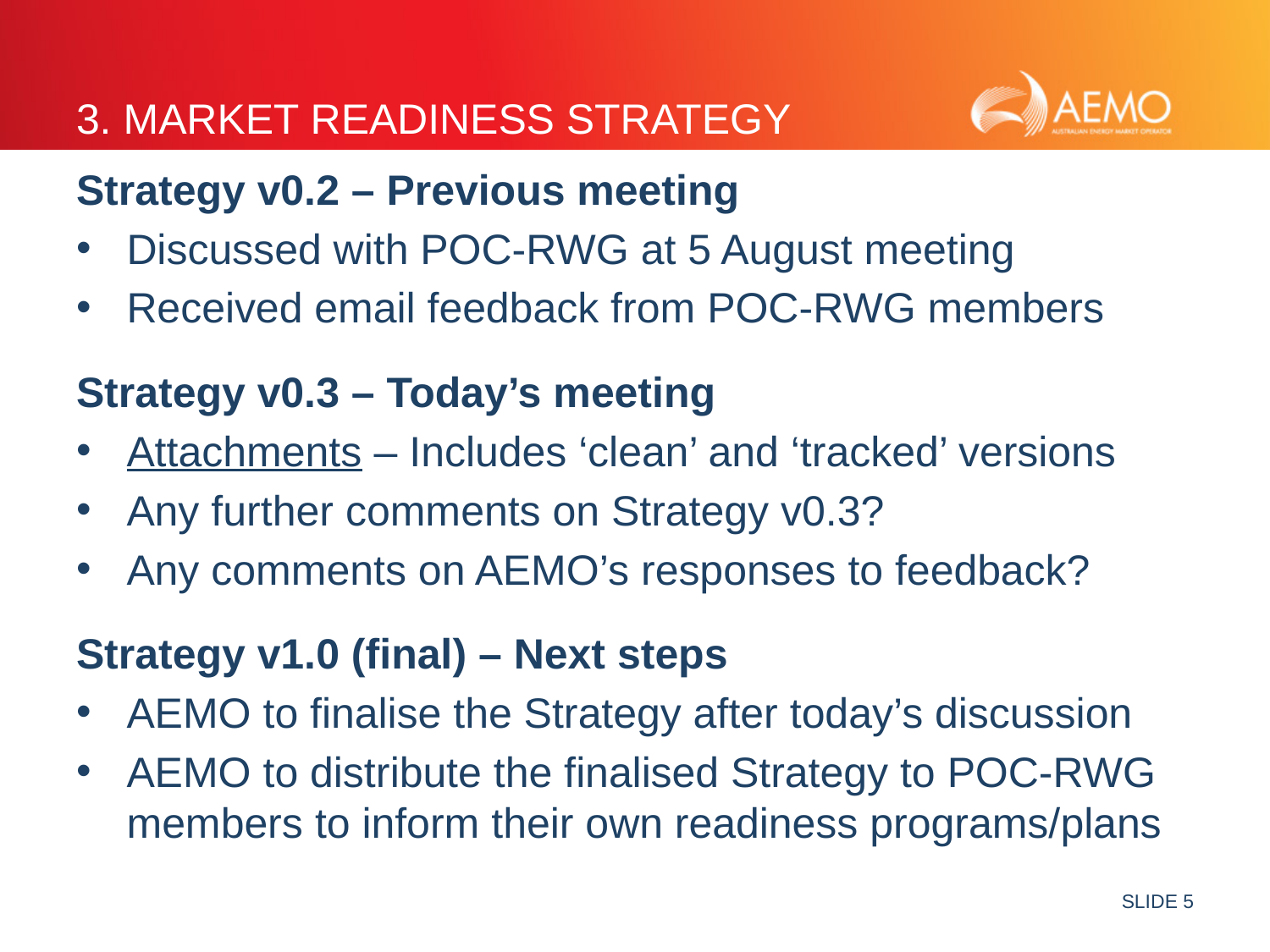

# 3. Market Readiness Strategy
Strategy v0.2 – Previous meeting
Discussed with POC-RWG at 5 August meeting
Received email feedback from POC-RWG members

Strategy v0.3 – Today’s meeting
Attachments – Includes ‘clean’ and ‘tracked’ versions
Any further comments on Strategy v0.3?
Any comments on AEMO’s responses to feedback?

Strategy v1.0 (final) – Next steps
AEMO to finalise the Strategy after today’s discussion
AEMO to distribute the finalised Strategy to POC-RWG members to inform their own readiness programs/plans